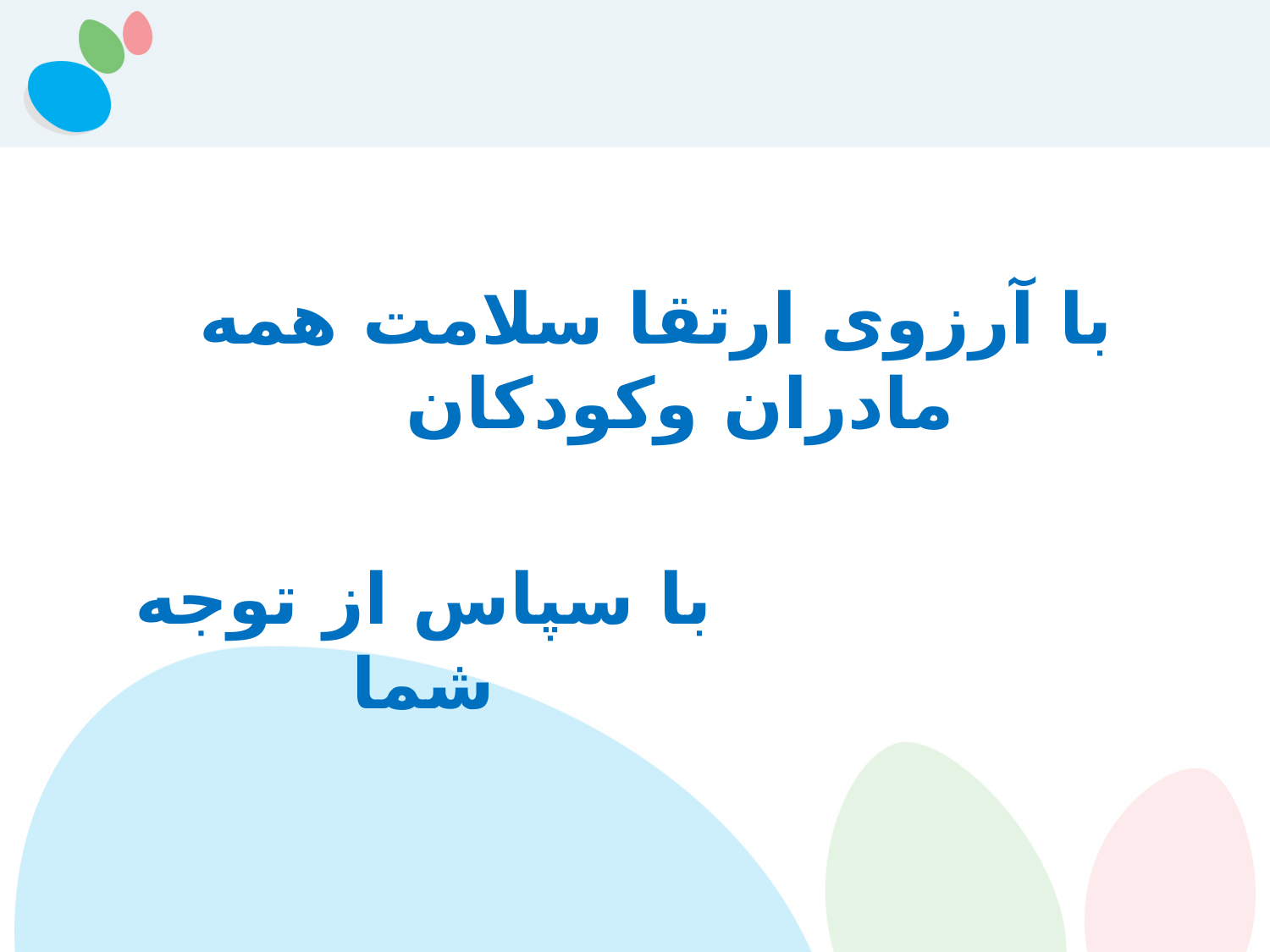

#
با آرزوی ارتقا سلامت همه مادران وکودکان
با سپاس از توجه شما